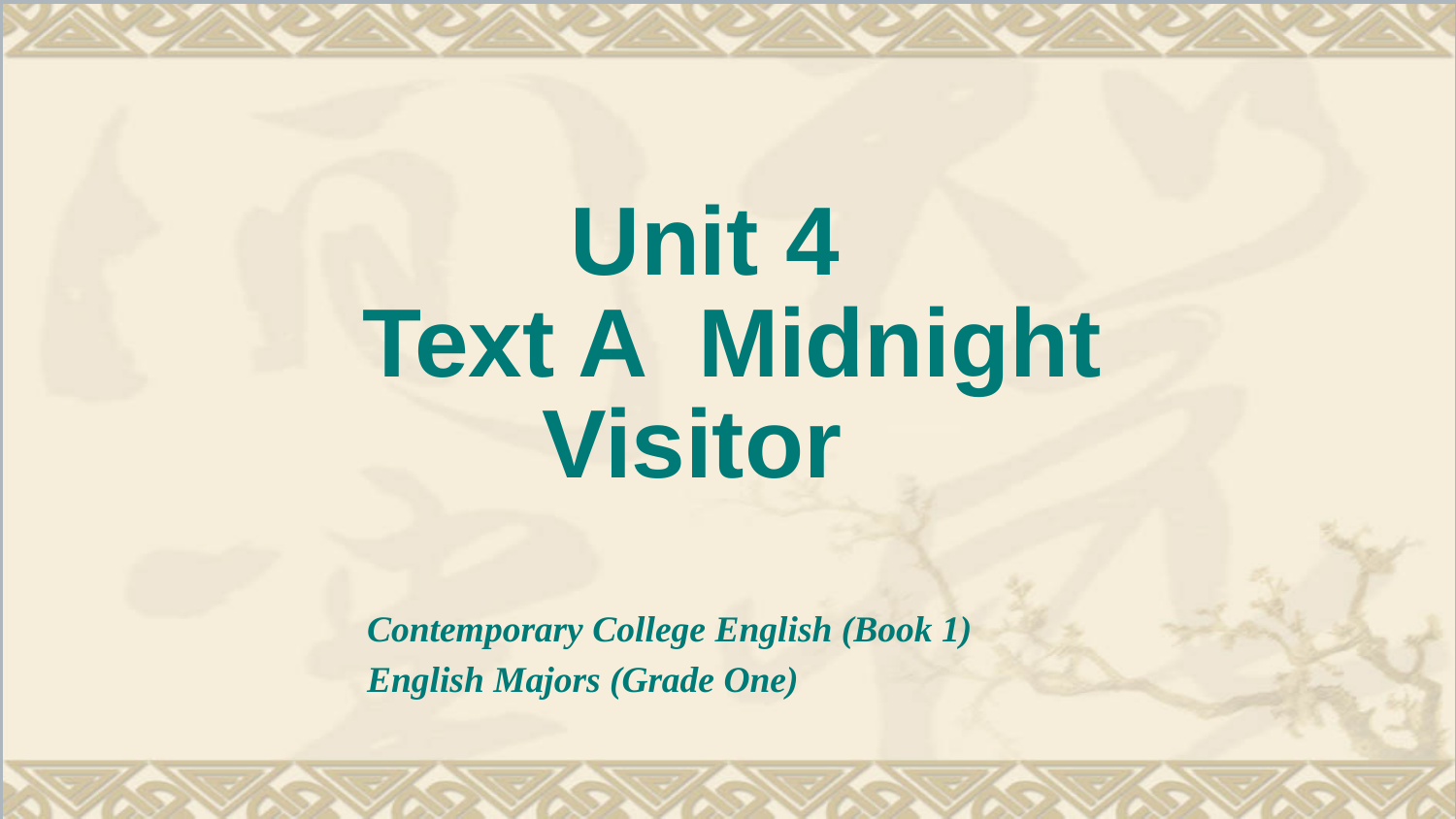

Unit 4
  Text A  Midnight Visitor
Contemporary College English (Book 1)
English Majors (Grade One)